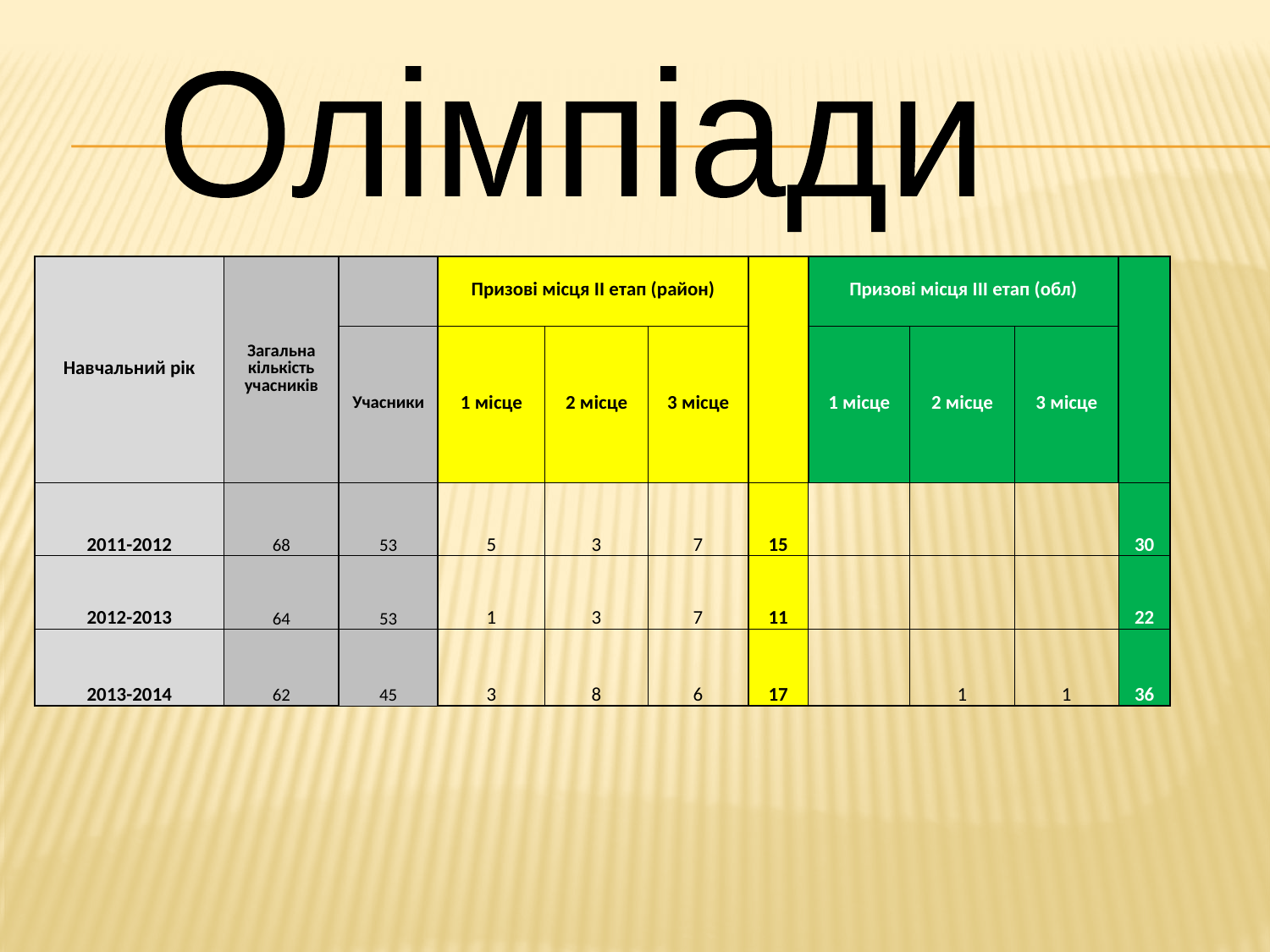

Олімпіади
| Навчальний рік | Загальна кількість учасників |  | Призові місця ІІ етап (район) |  |  |  | Призові місця ІІІ етап (обл) |  |  |  |  |
| --- | --- | --- | --- | --- | --- | --- | --- | --- | --- | --- | --- |
|  |  | Учасники | 1 місце | 2 місце | 3 місце |  | 1 місце | 2 місце | 3 місце |  |  |
| 2011-2012 | 68 | 53 | 5 | 3 | 7 | 15 |  |  |  | 30 |  |
| 2012-2013 | 64 | 53 | 1 | 3 | 7 | 11 |  |  |  | 22 |  |
| 2013-2014 | 62 | 45 | 3 | 8 | 6 | 17 |  | 1 | 1 | 36 |  |